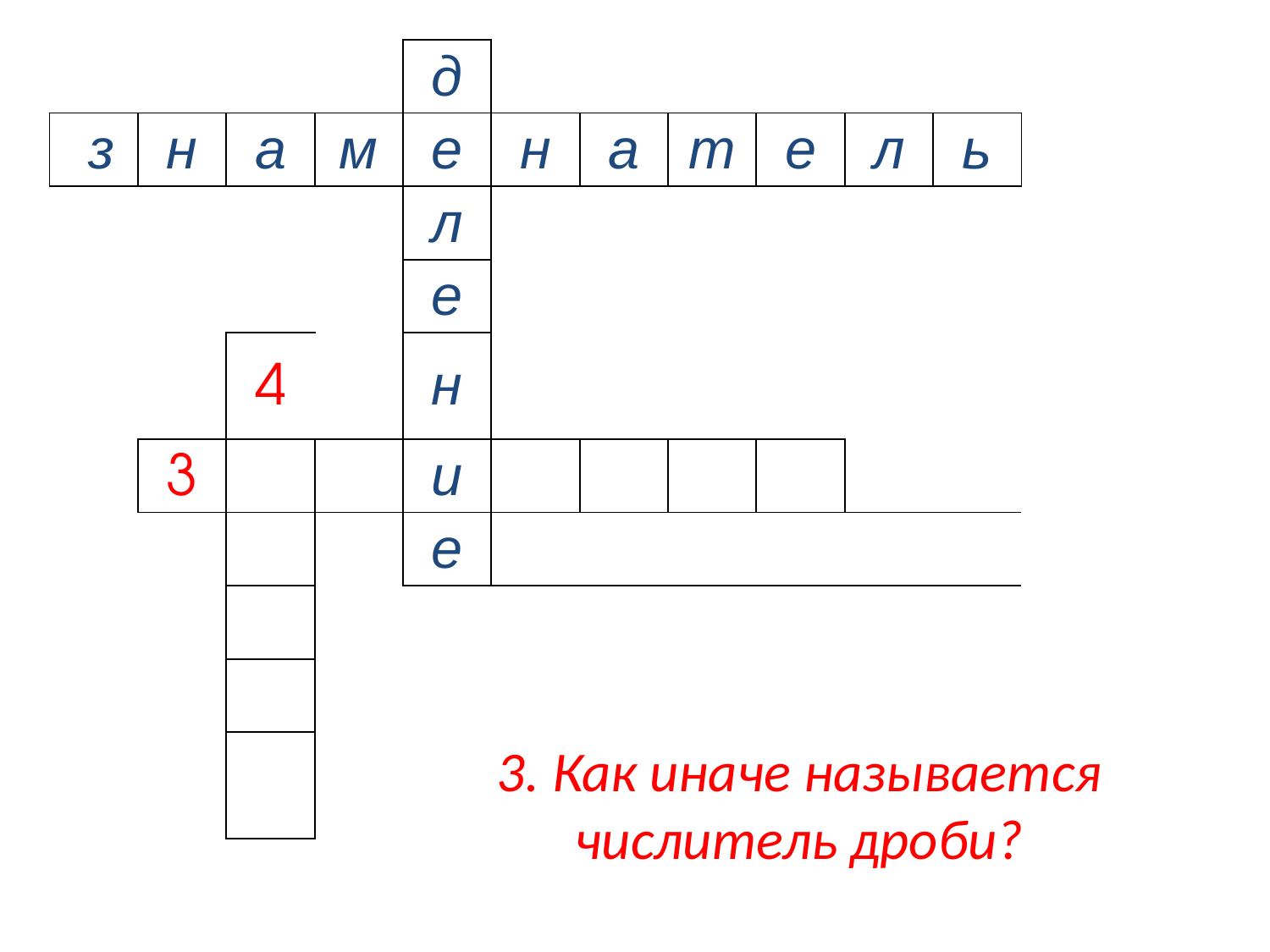

|  |  |  |  | д |  |  |  |  |  |  |
| --- | --- | --- | --- | --- | --- | --- | --- | --- | --- | --- |
| з | н | а | м | е | н | а | т | е | л | ь |
|  |  |  |  | л |  |  |  |  |  |  |
|  |  |  |  | е |  |  |  |  |  |  |
|  |  | 4 |  | н |  |  |  |  |  |  |
|  | 3 |  |  | и |  |  |  |  |  |  |
|  |  |  |  | е |  |  |  |  |  |  |
|  |  |  |  |  |  |  |  |  |  |  |
|  |  |  |  |  |  |  |  |  |  |  |
|  |  |  |  |  |  |  |  |  |  |  |
# 3. Как иначе называется числитель дроби?